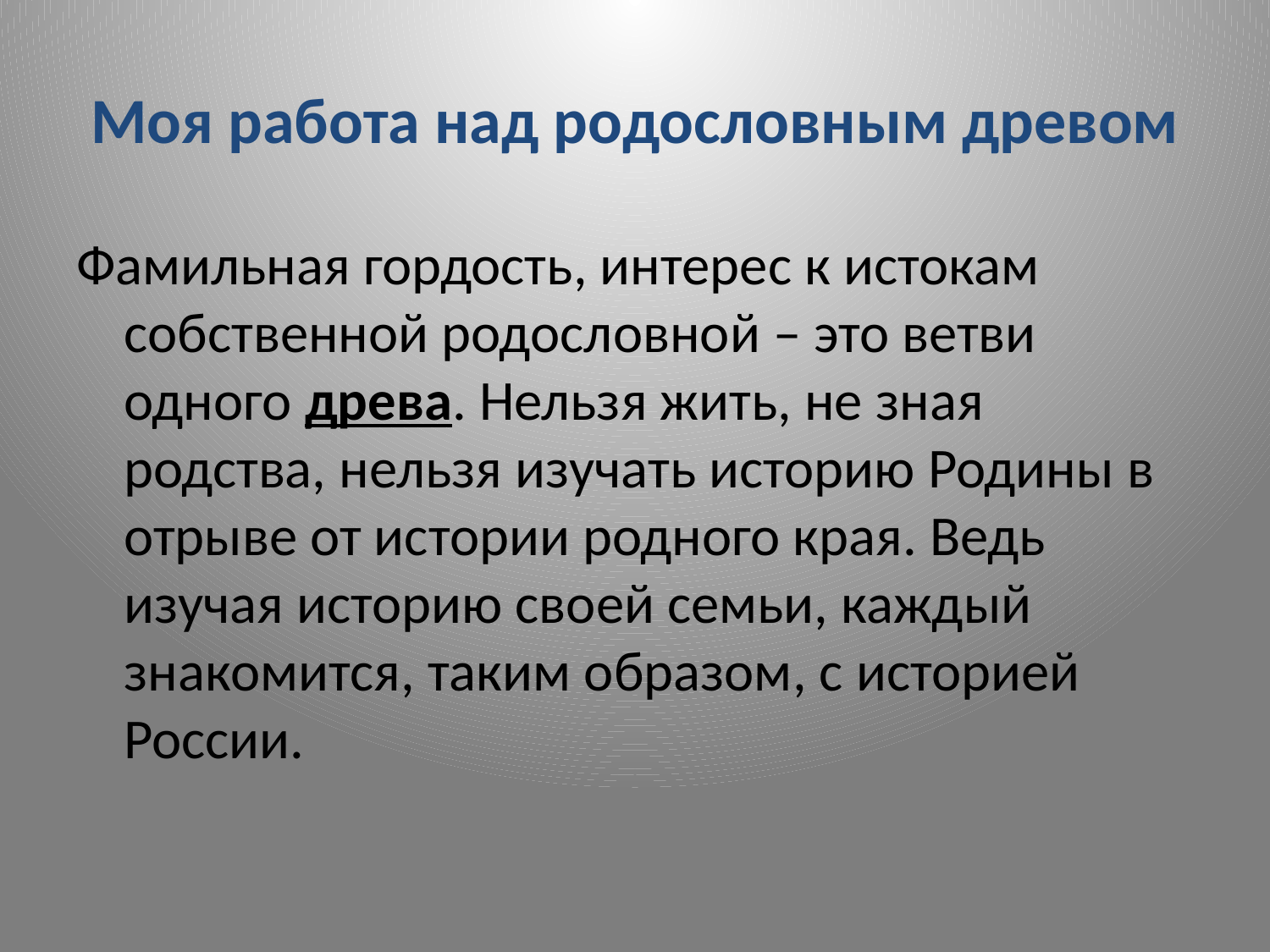

# Моя работа над родословным древом
Фамильная гордость, интерес к истокам собственной родословной – это ветви одного древа. Нельзя жить, не зная родства, нельзя изучать историю Родины в отрыве от истории родного края. Ведь изучая историю своей семьи, каждый знакомится, таким образом, с историей России.